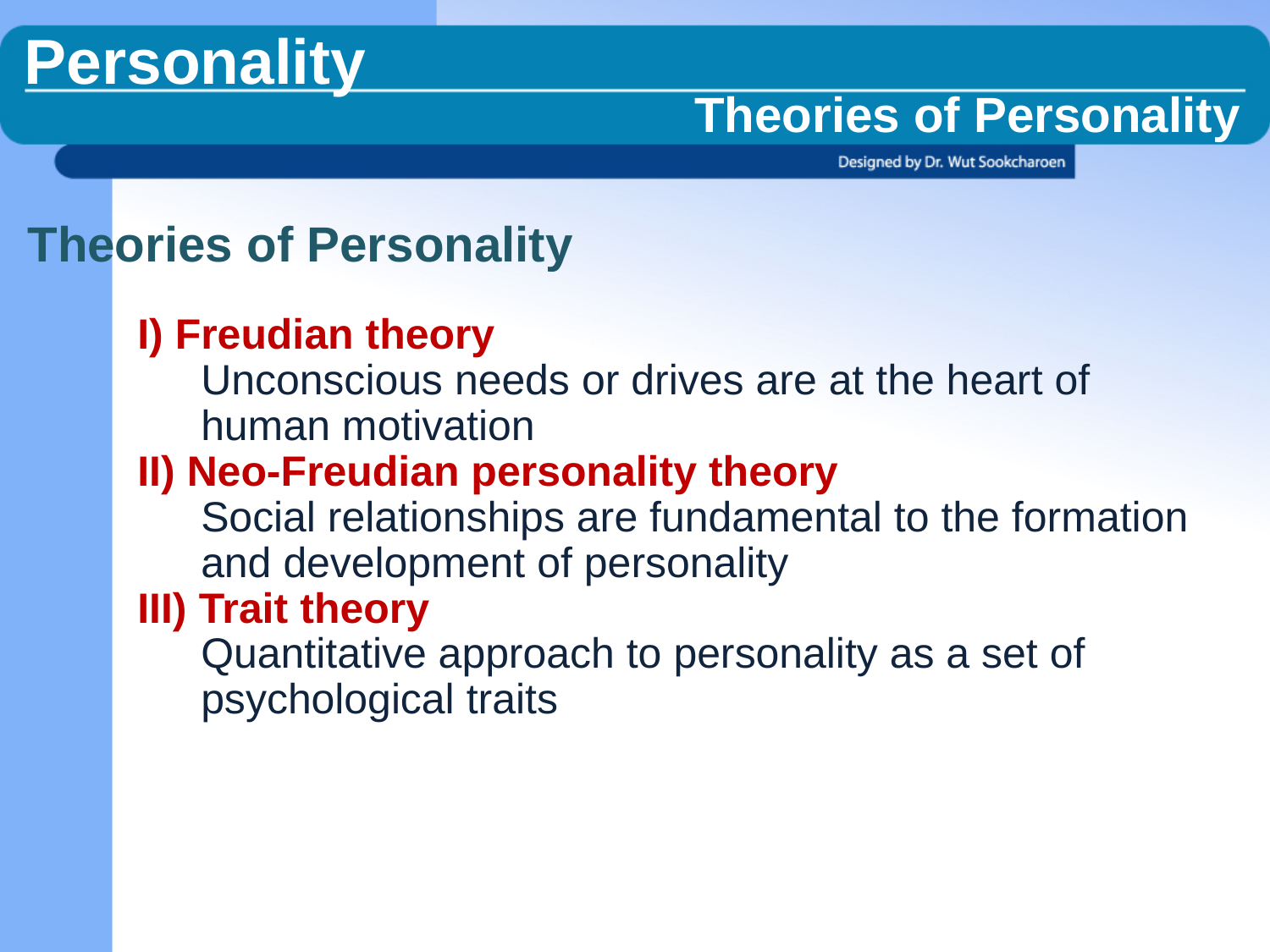

Personality
Theories of Personality
Theories of Personality
I) Freudian theory
Unconscious needs or drives are at the heart of human motivation
II) Neo-Freudian personality theory
Social relationships are fundamental to the formation and development of personality
III) Trait theory
Quantitative approach to personality as a set of psychological traits